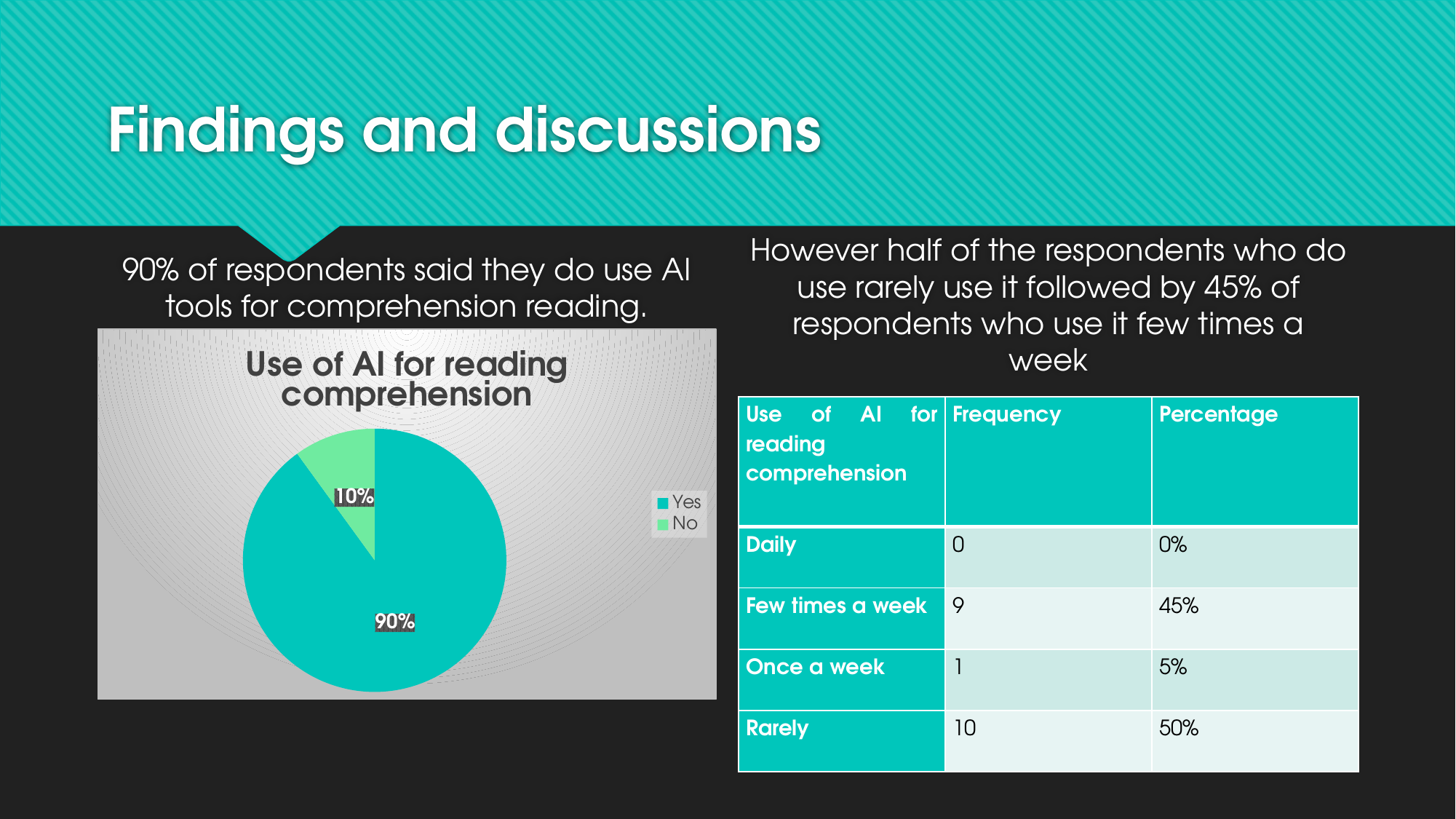

# Findings and discussions
However half of the respondents who do use rarely use it followed by 45% of respondents who use it few times a week
90% of respondents said they do use AI tools for comprehension reading.

### Chart: Use of AI for reading comprehension

| Category | Sales |
|---|---|
| Yes | 0.9 |
| No | 0.1 |
| Use of AI for reading comprehension | Frequency | Percentage |
| --- | --- | --- |
| Daily | 0 | 0% |
| Few times a week | 9 | 45% |
| Once a week | 1 | 5% |
| Rarely | 10 | 50% |